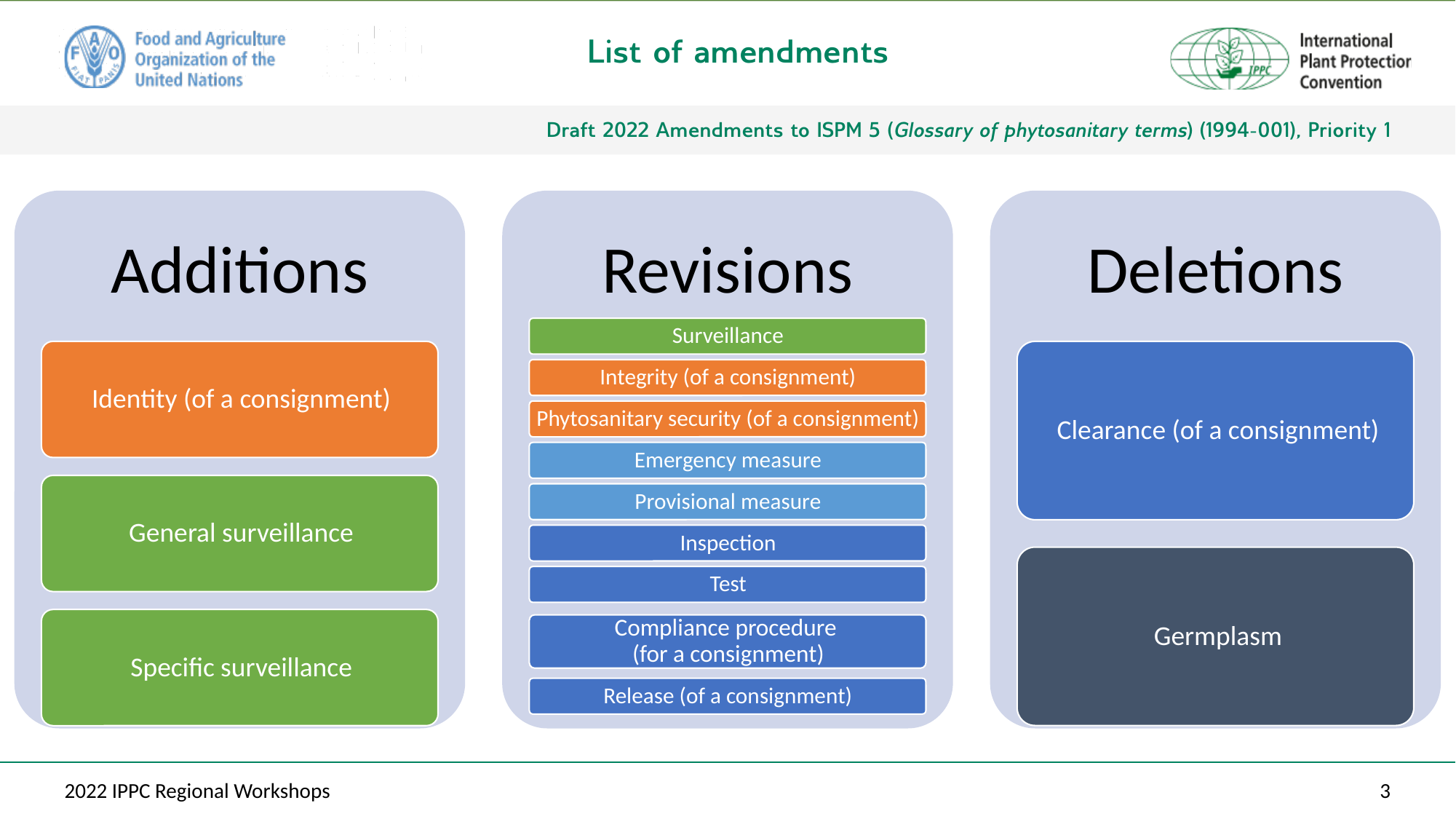

# List of amendments
Additions
Identity (of a consignment)
General surveillance
Specific surveillance
Revisions
Surveillance
Integrity (of a consignment)
Phytosanitary security (of a consignment)
Emergency measure
Provisional measure
Inspection
Test
Compliance procedure
(for a consignment)
Release (of a consignment)
Deletions
Clearance (of a consignment)
Germplasm